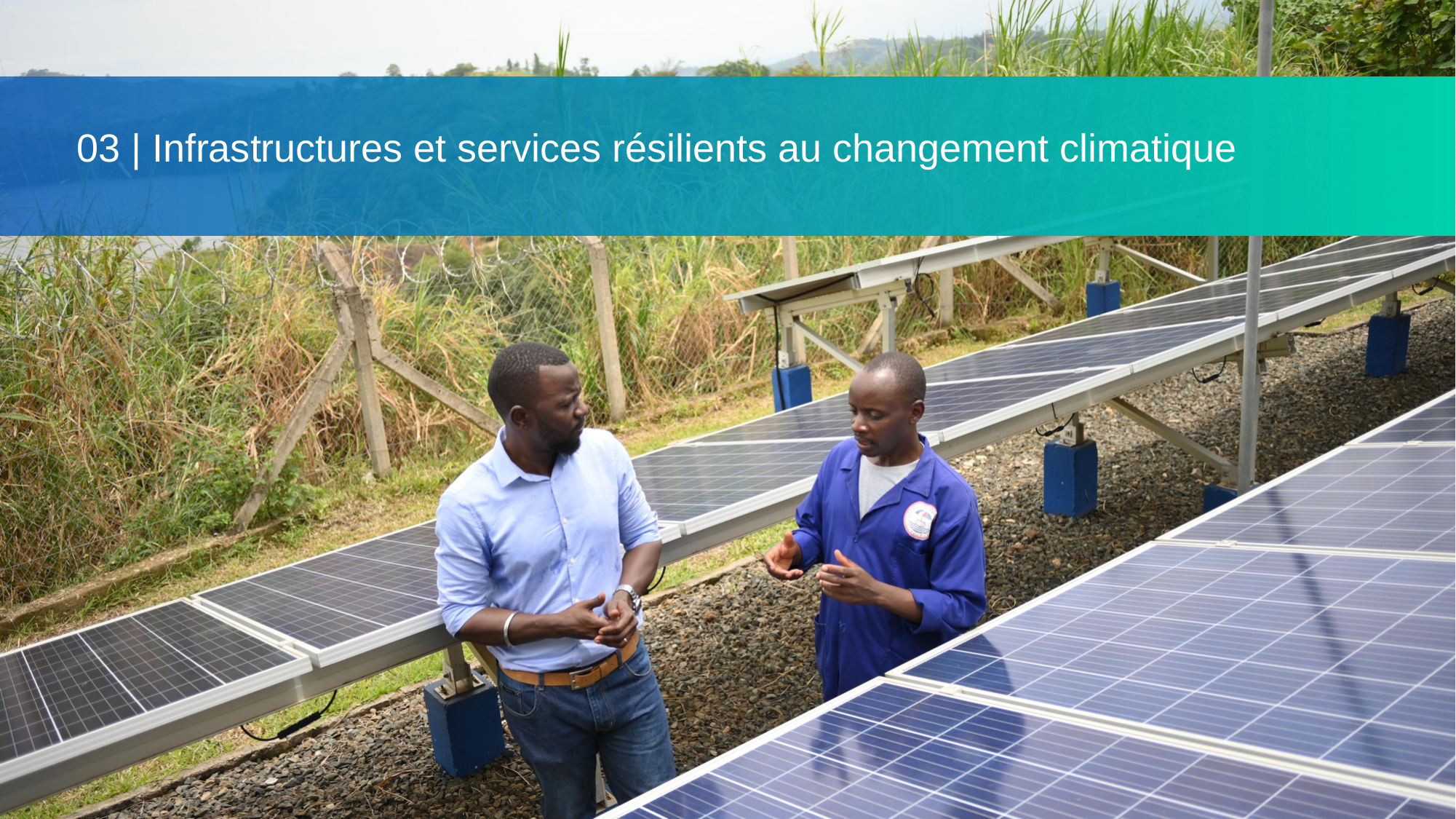

03 | Infrastructures et services résilients au changement climatique